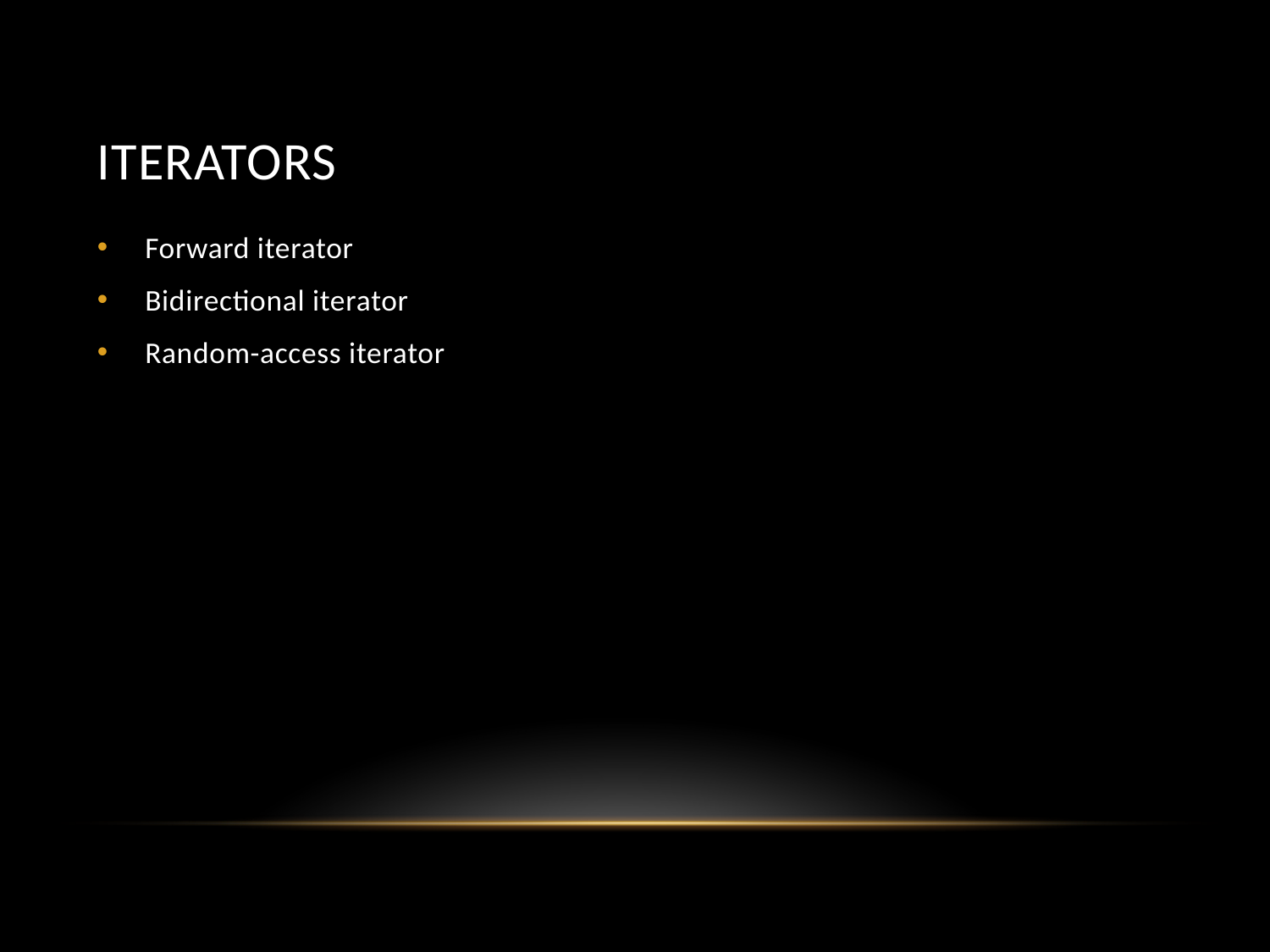

# Iterators
Forward iterator
Bidirectional iterator
Random-access iterator